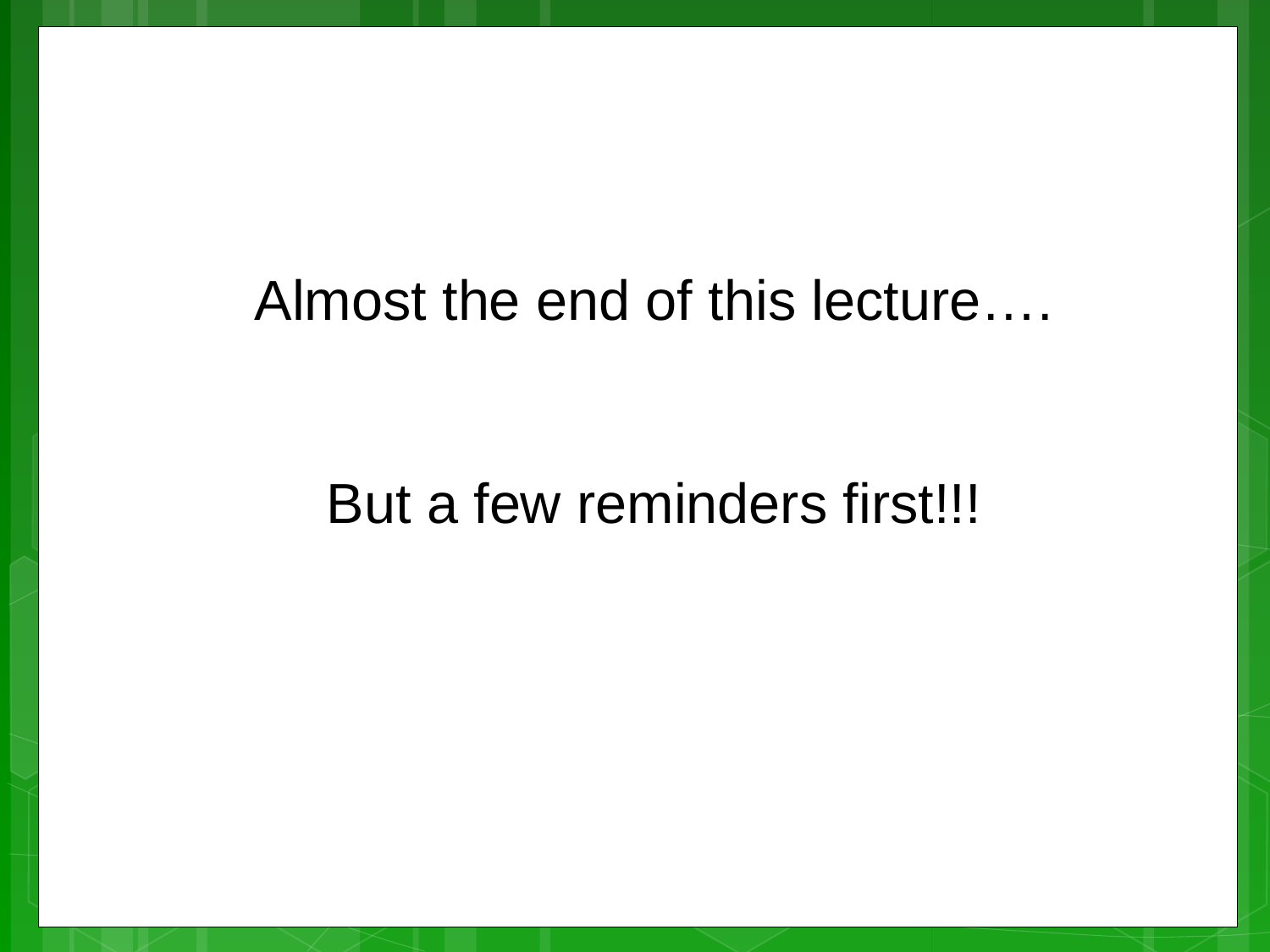

Almost the end of this lecture….

But a few reminders first!!!